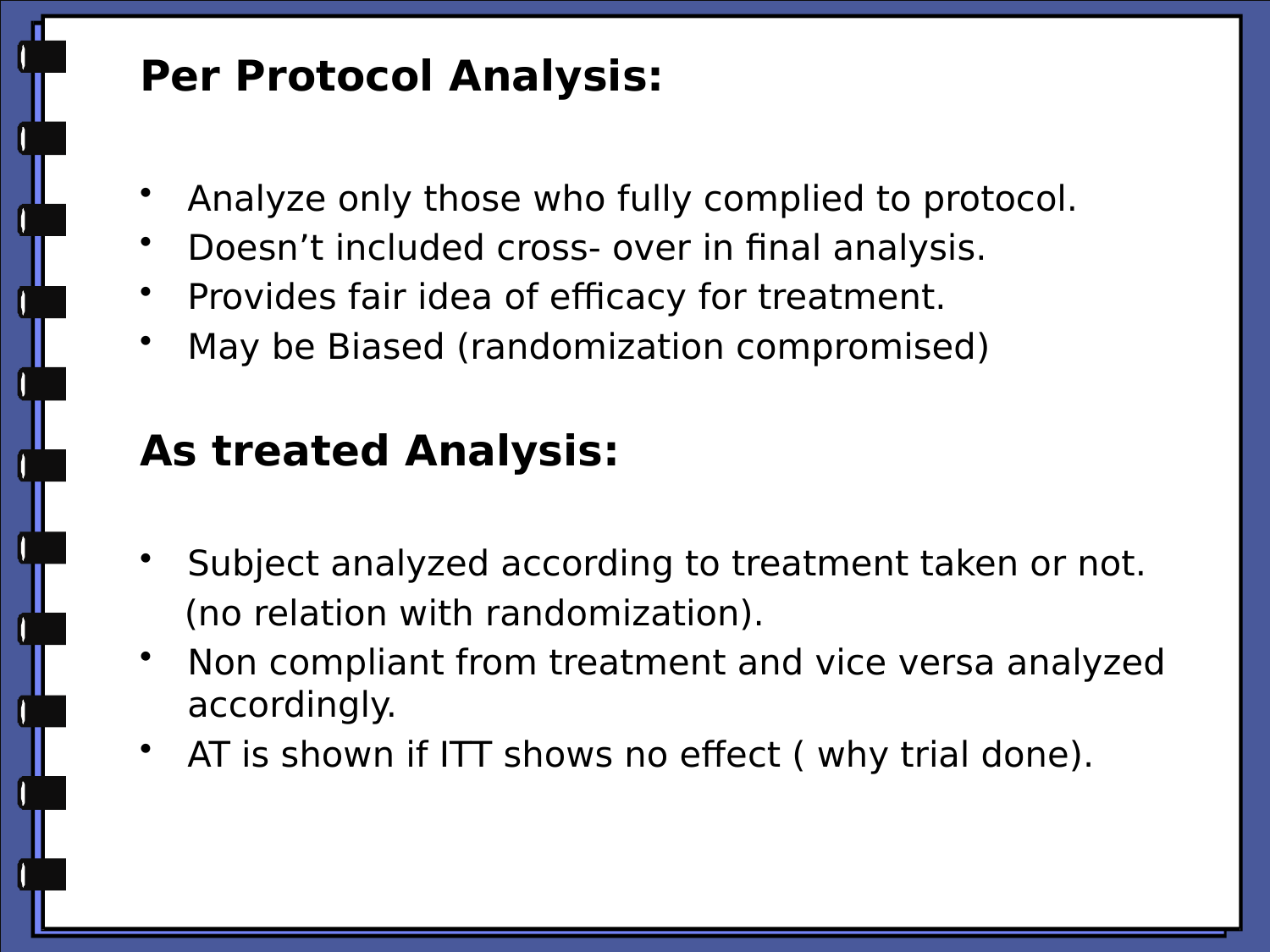

# Per Protocol Analysis:
Analyze only those who fully complied to protocol.
Doesn’t included cross- over in final analysis.
Provides fair idea of efficacy for treatment.
May be Biased (randomization compromised)

As treated Analysis:

Subject analyzed according to treatment taken or not.
    (no relation with randomization).
Non compliant from treatment and vice versa analyzed accordingly.
AT is shown if ITT shows no effect ( why trial done).